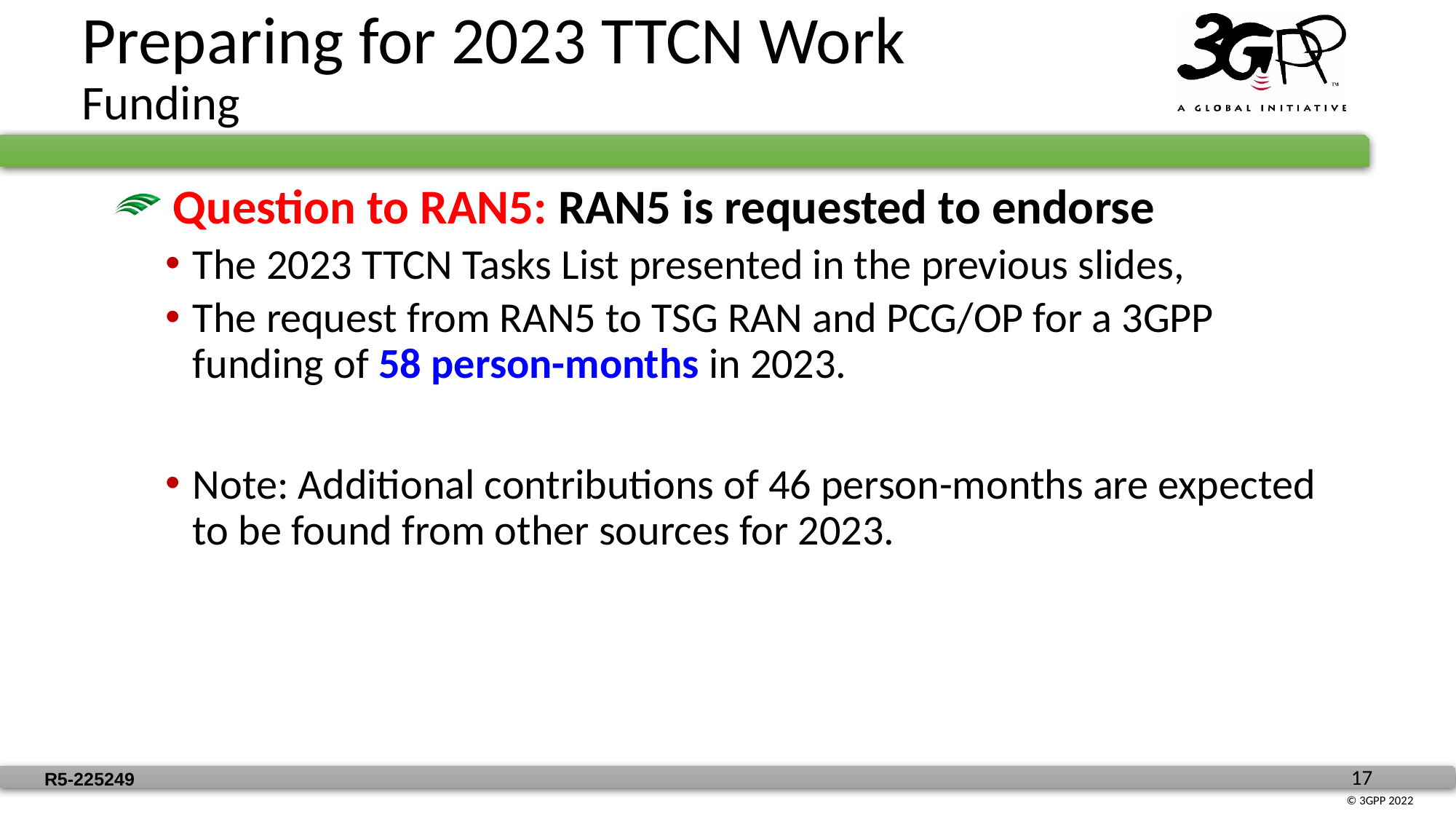

Preparing for 2023 TTCN Work
Funding
 Question to RAN5: RAN5 is requested to endorse
The 2023 TTCN Tasks List presented in the previous slides,
The request from RAN5 to TSG RAN and PCG/OP for a 3GPP funding of 58 person-months in 2023.

Note: Additional contributions of 46 person-months are expected to be found from other sources for 2023.